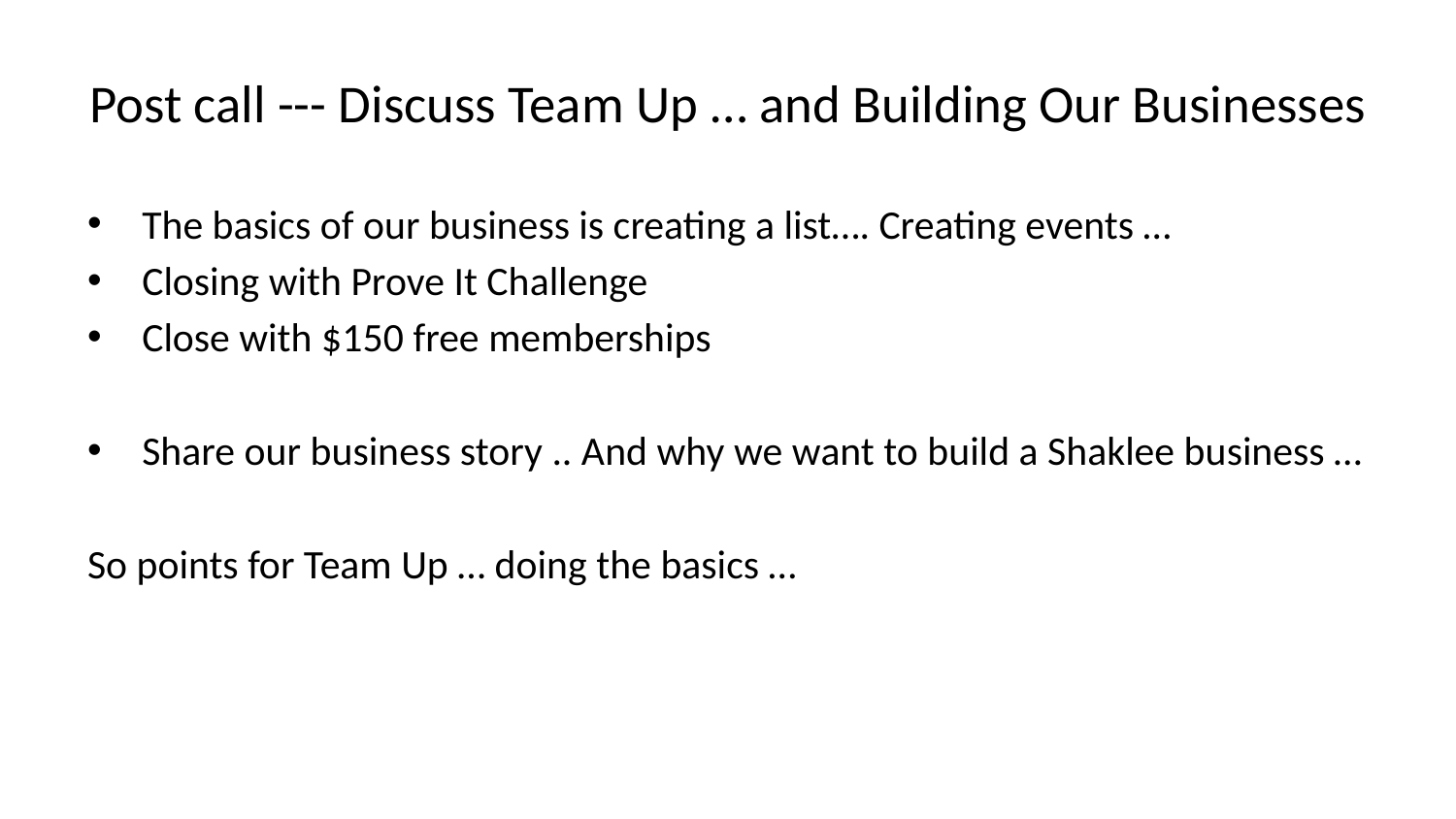

# Post call --- Discuss Team Up … and Building Our Businesses
The basics of our business is creating a list…. Creating events …
Closing with Prove It Challenge
Close with $150 free memberships

Share our business story .. And why we want to build a Shaklee business …

So points for Team Up … doing the basics …